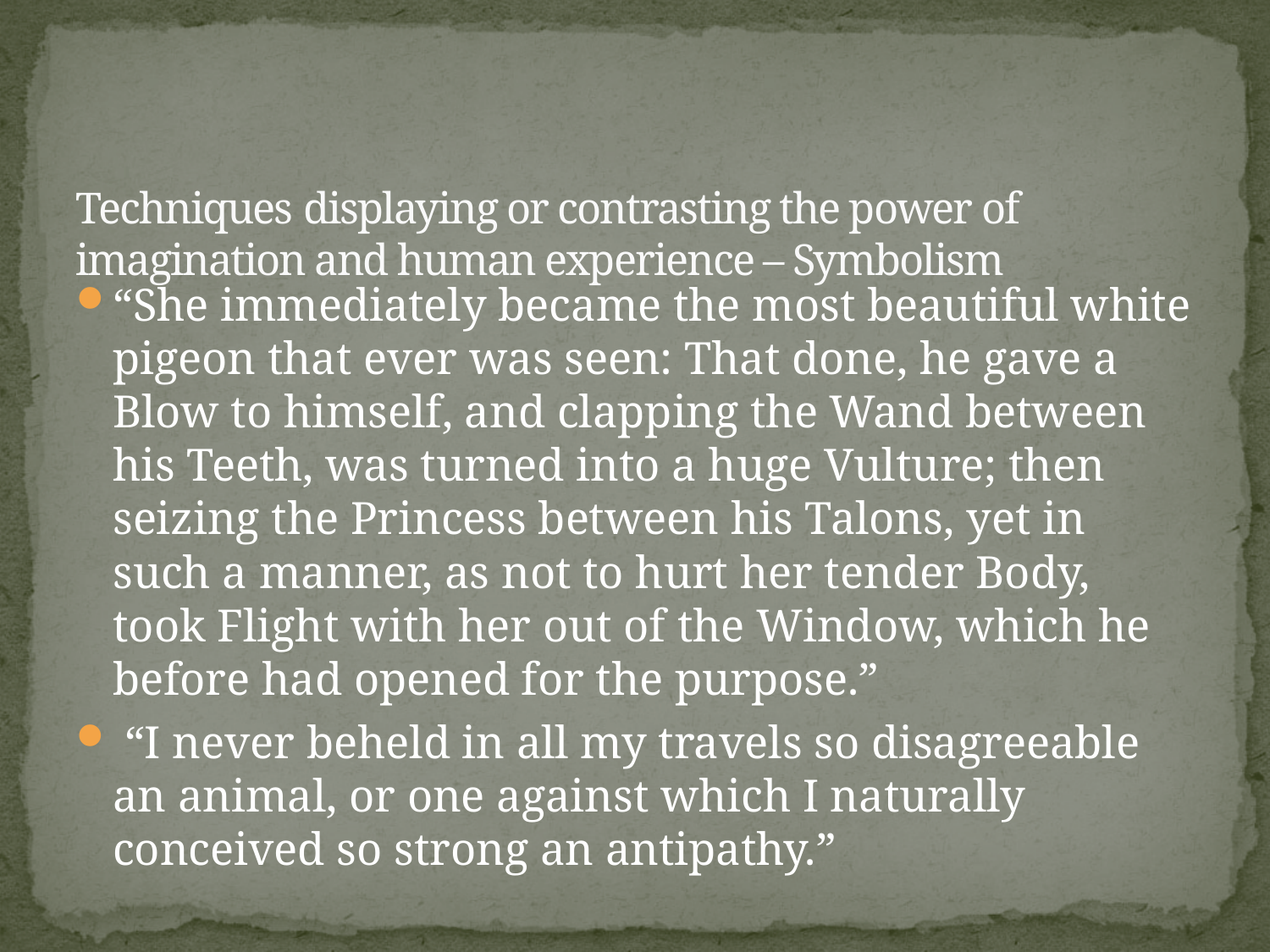

# Techniques displaying or contrasting the power of imagination and human experience – Symbolism
“She immediately became the most beautiful white pigeon that ever was seen: That done, he gave a Blow to himself, and clapping the Wand between his Teeth, was turned into a huge Vulture; then seizing the Princess between his Talons, yet in such a manner, as not to hurt her tender Body, took Flight with her out of the Window, which he before had opened for the purpose.”
 “I never beheld in all my travels so disagreeable an animal, or one against which I naturally conceived so strong an antipathy.”